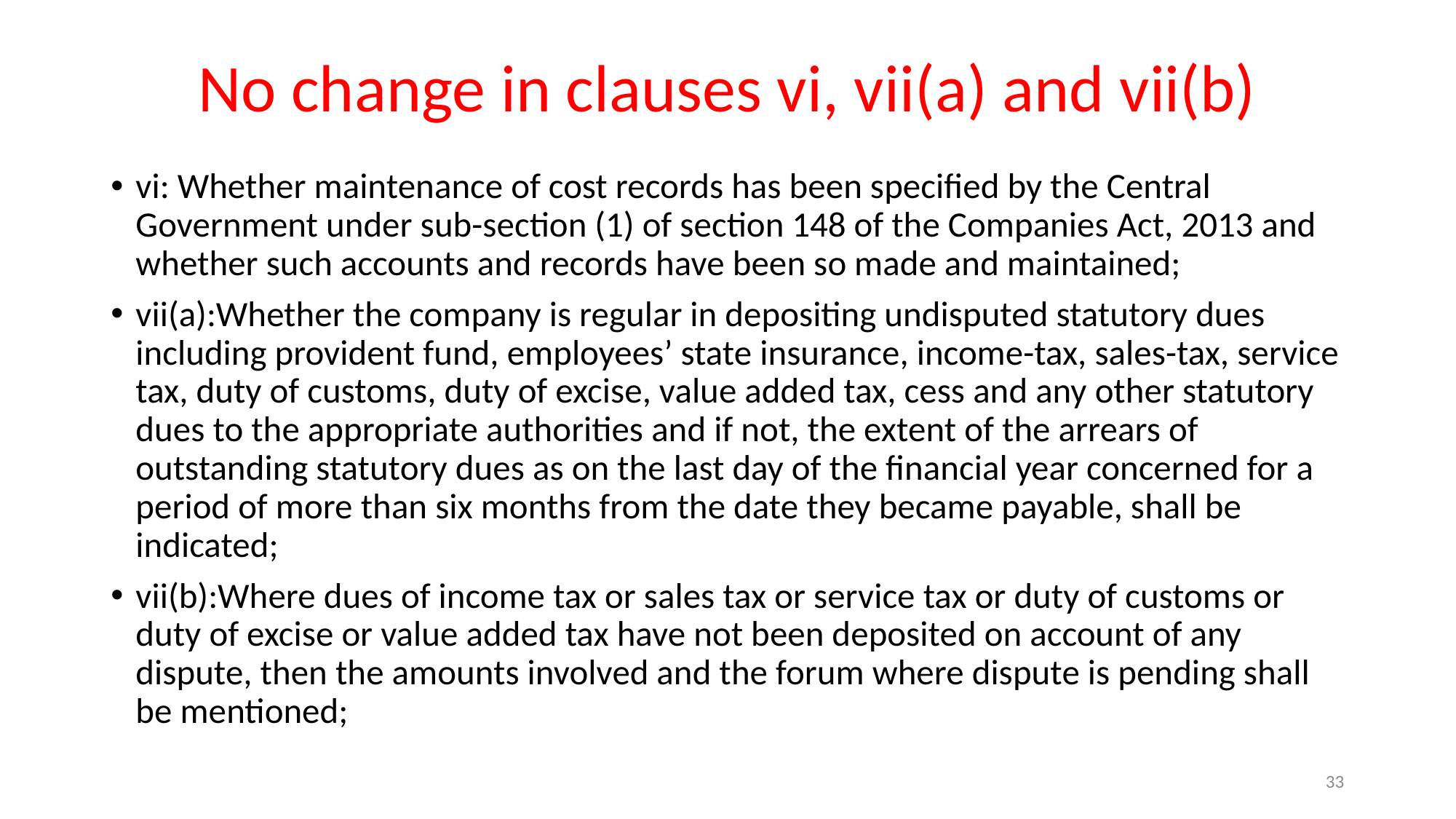

# No change in clauses vi, vii(a) and vii(b)
vi: Whether maintenance of cost records has been specified by the Central Government under sub-section (1) of section 148 of the Companies Act, 2013 and whether such accounts and records have been so made and maintained;
vii(a):Whether the company is regular in depositing undisputed statutory dues including provident fund, employees’ state insurance, income-tax, sales-tax, service tax, duty of customs, duty of excise, value added tax, cess and any other statutory dues to the appropriate authorities and if not, the extent of the arrears of outstanding statutory dues as on the last day of the financial year concerned for a period of more than six months from the date they became payable, shall be indicated;
vii(b):Where dues of income tax or sales tax or service tax or duty of customs or duty of excise or value added tax have not been deposited on account of any dispute, then the amounts involved and the forum where dispute is pending shall be mentioned;
33